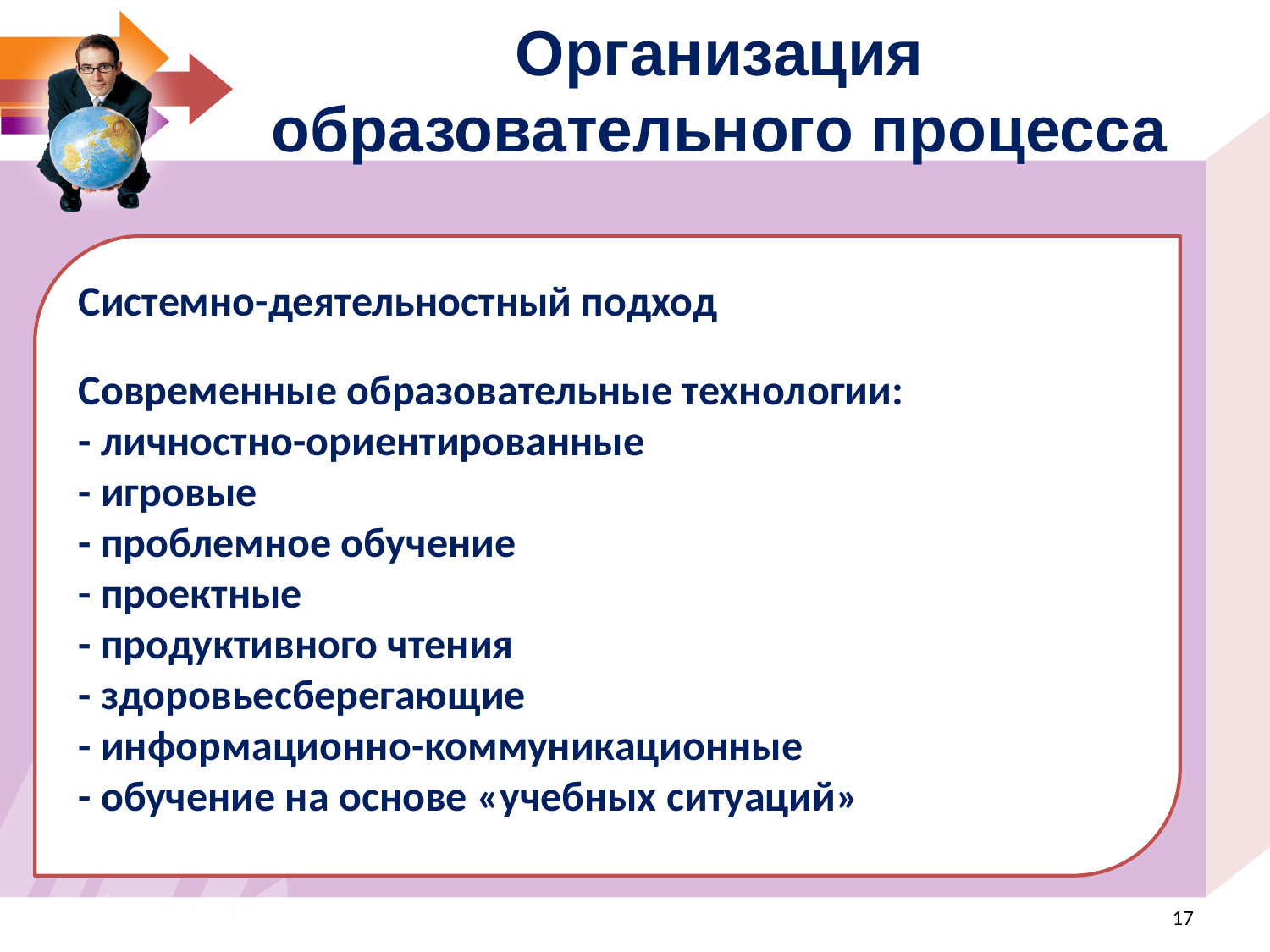

Организация образовательного процесса
Системно-деятельностный подход

Современные образовательные технологии:
- личностно-ориентированные
- игровые
- проблемное обучение
- проектные
- продуктивного чтения
- здоровьесберегающие
- информационно-коммуникационные
- обучение на основе «учебных ситуаций»
17